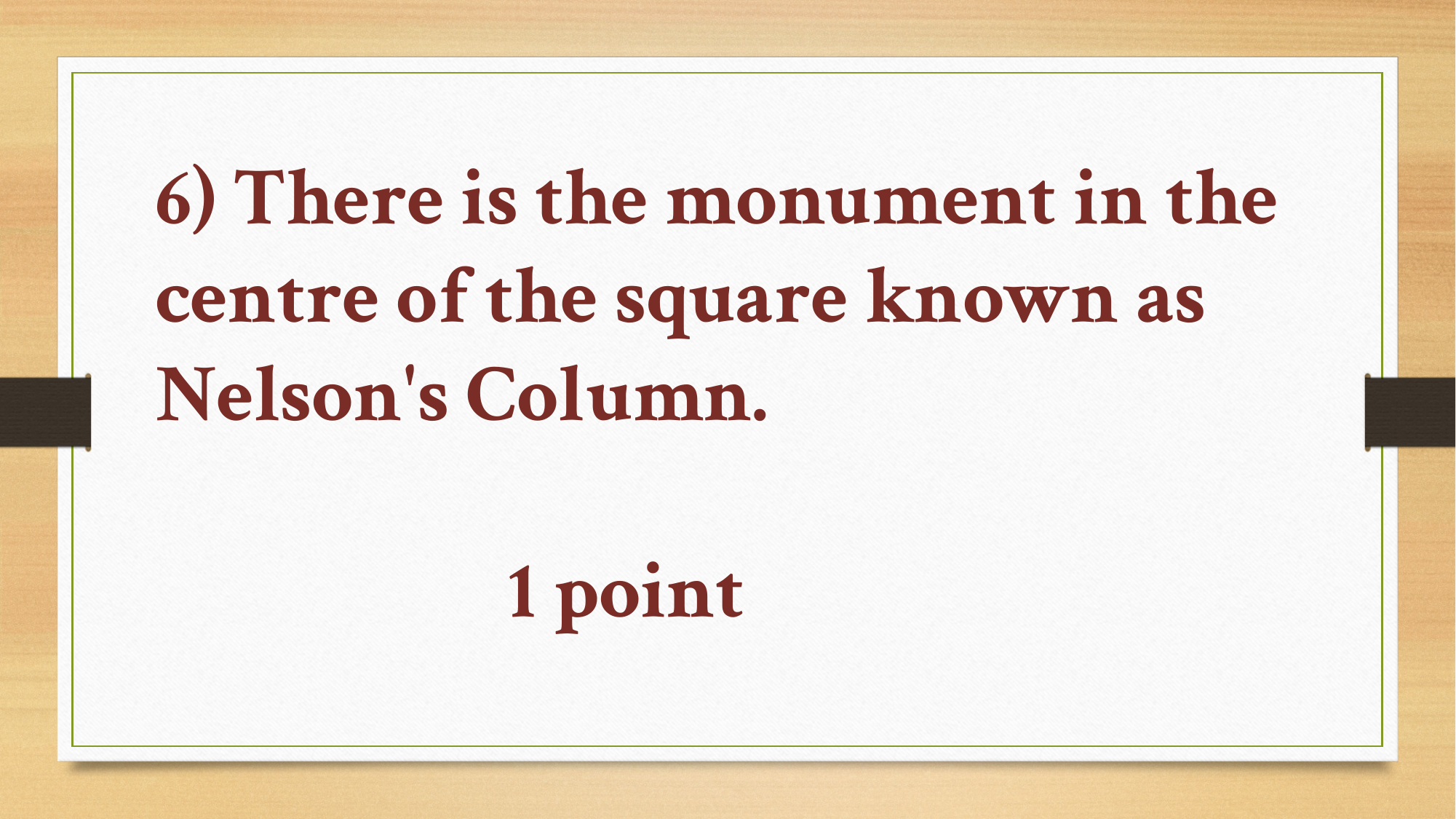

6) There is the monument in the centre of the square known as Nelson's Column.

                     1 point